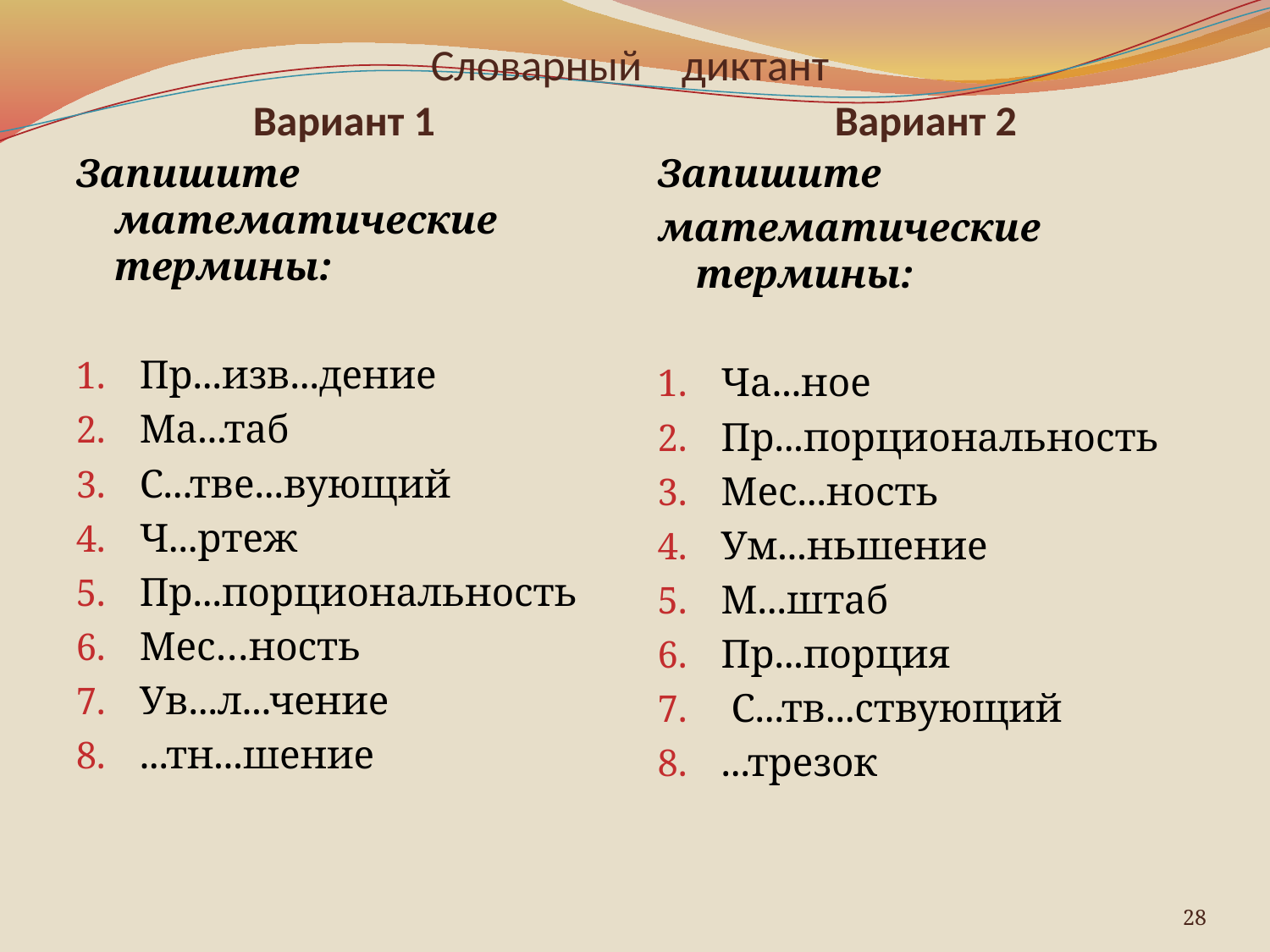

# Словарный    диктант
Вариант 1
Вариант 2
Запишите математические термины:

Пр...изв...дение
Ма...таб
С...тве...вующий
Ч...ртеж
Пр...порциональность
Мес…ность
Ув...л...чение
...тн...шение

Запишите
математические термины:

Ча...ное
Пр...порциональность
Мес...ность
Ум...ньшение
М...штаб
Пр...порция
 С...тв...ствующий
...трезок

28